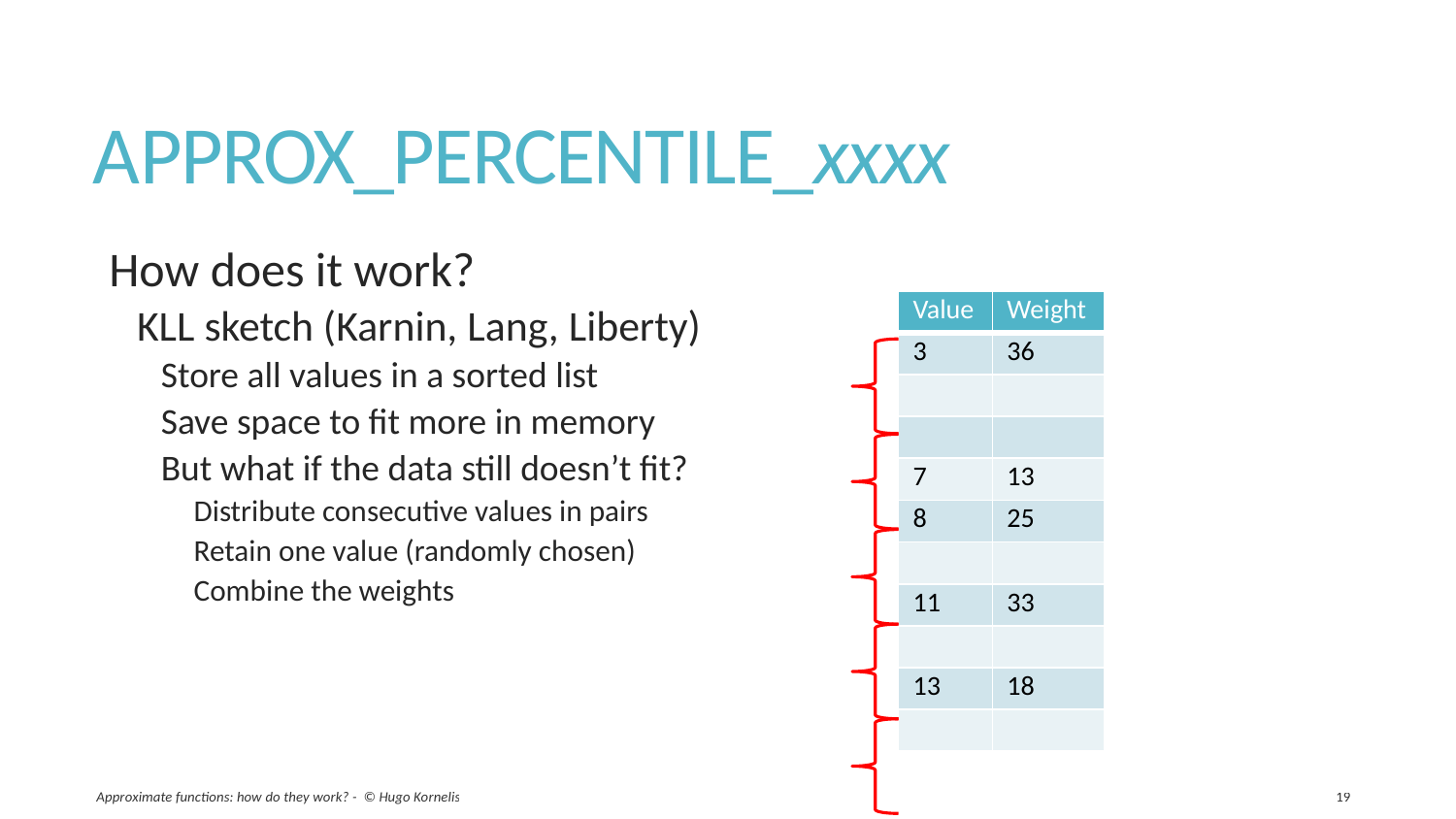

# APPROX_PERCENTILE_xxxx
How does it work?
KLL sketch (Karnin, Lang, Liberty)
Store all values in a sorted list
Save space to fit more in memory
But what if the data still doesn’t fit?
Distribute consecutive values in pairs
Retain one value (randomly chosen)
Combine the weights
| Value | Weight |
| --- | --- |
| 3 | 12 |
|  | 24 |
|  | 5 |
| 7 | 8 |
| 8 | 23 |
|  | 2 |
| 11 | 27 |
|  | 6 |
| 13 | 5 |
|  | 13 |
| Value | Weight |
| --- | --- |
| 3 | 36 |
|  |  |
|  |  |
| 7 | 13 |
| 8 | 25 |
|  |  |
| 11 | 33 |
|  |  |
| 13 | 18 |
|  |  |

Approximate functions: how do they work? -  © Hugo Kornelis
19